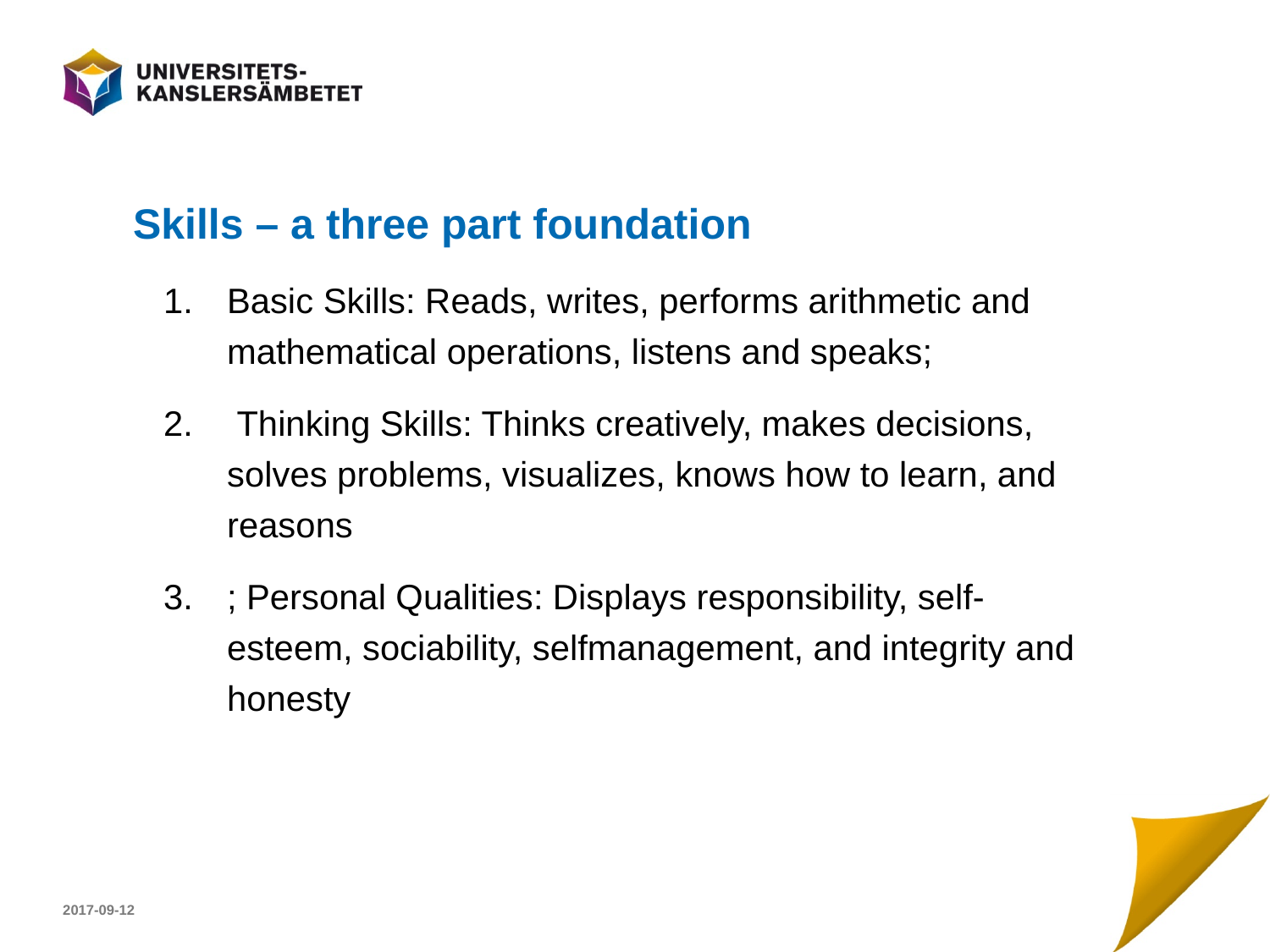

# Skills – a three part foundation
Basic Skills: Reads, writes, performs arithmetic and mathematical operations, listens and speaks;
 Thinking Skills: Thinks creatively, makes decisions, solves problems, visualizes, knows how to learn, and reasons
; Personal Qualities: Displays responsibility, self-esteem, sociability, selfmanagement, and integrity and honesty
2017-09-12